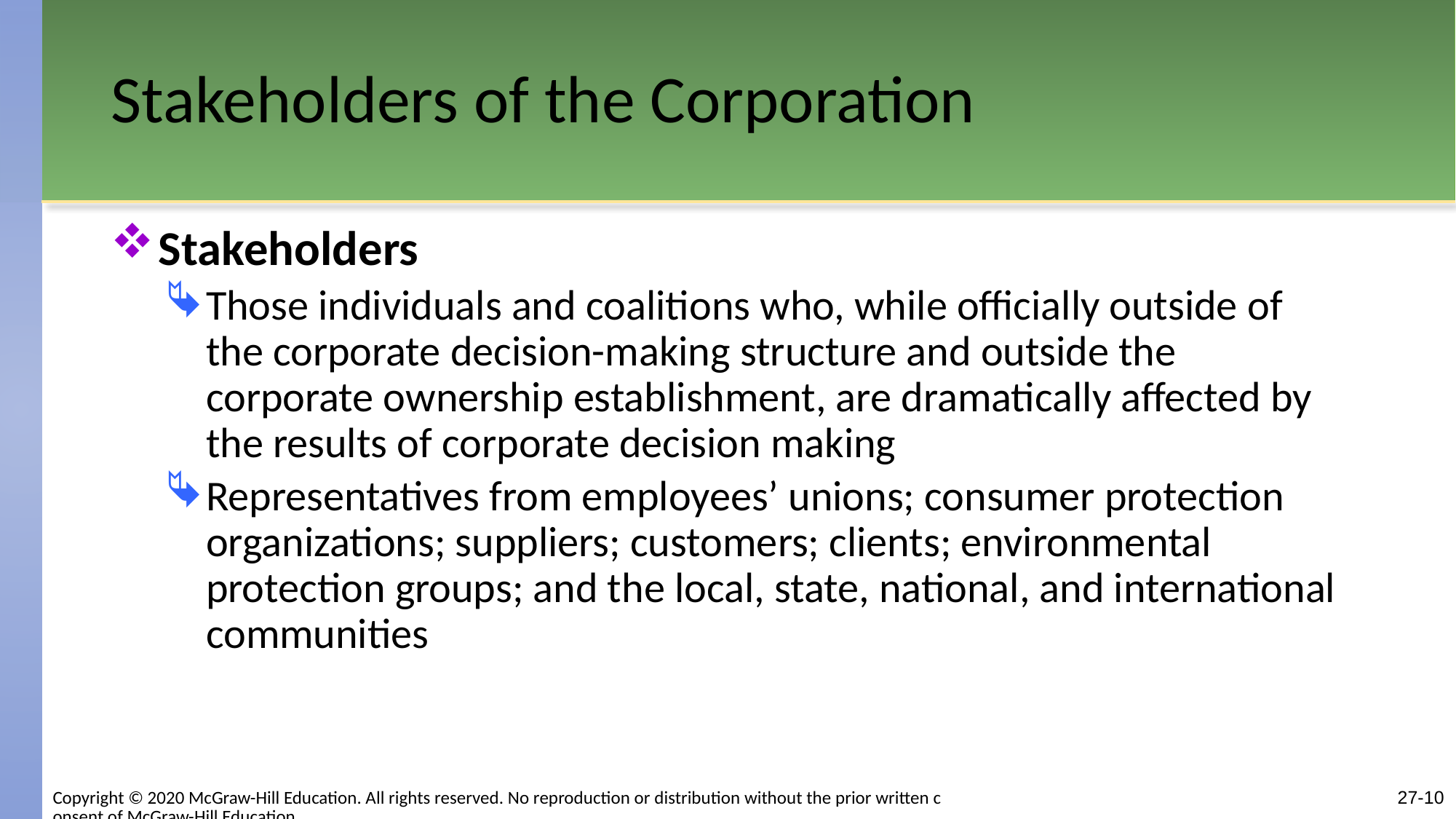

# Stakeholders of the Corporation
Stakeholders
Those individuals and coalitions who, while officially outside of the corporate decision-making structure and outside the corporate ownership establishment, are dramatically affected by the results of corporate decision making
Representatives from employees’ unions; consumer protection organizations; suppliers; customers; clients; environmental protection groups; and the local, state, national, and international communities
27-10
Copyright © 2020 McGraw-Hill Education. All rights reserved. No reproduction or distribution without the prior written consent of McGraw-Hill Education.